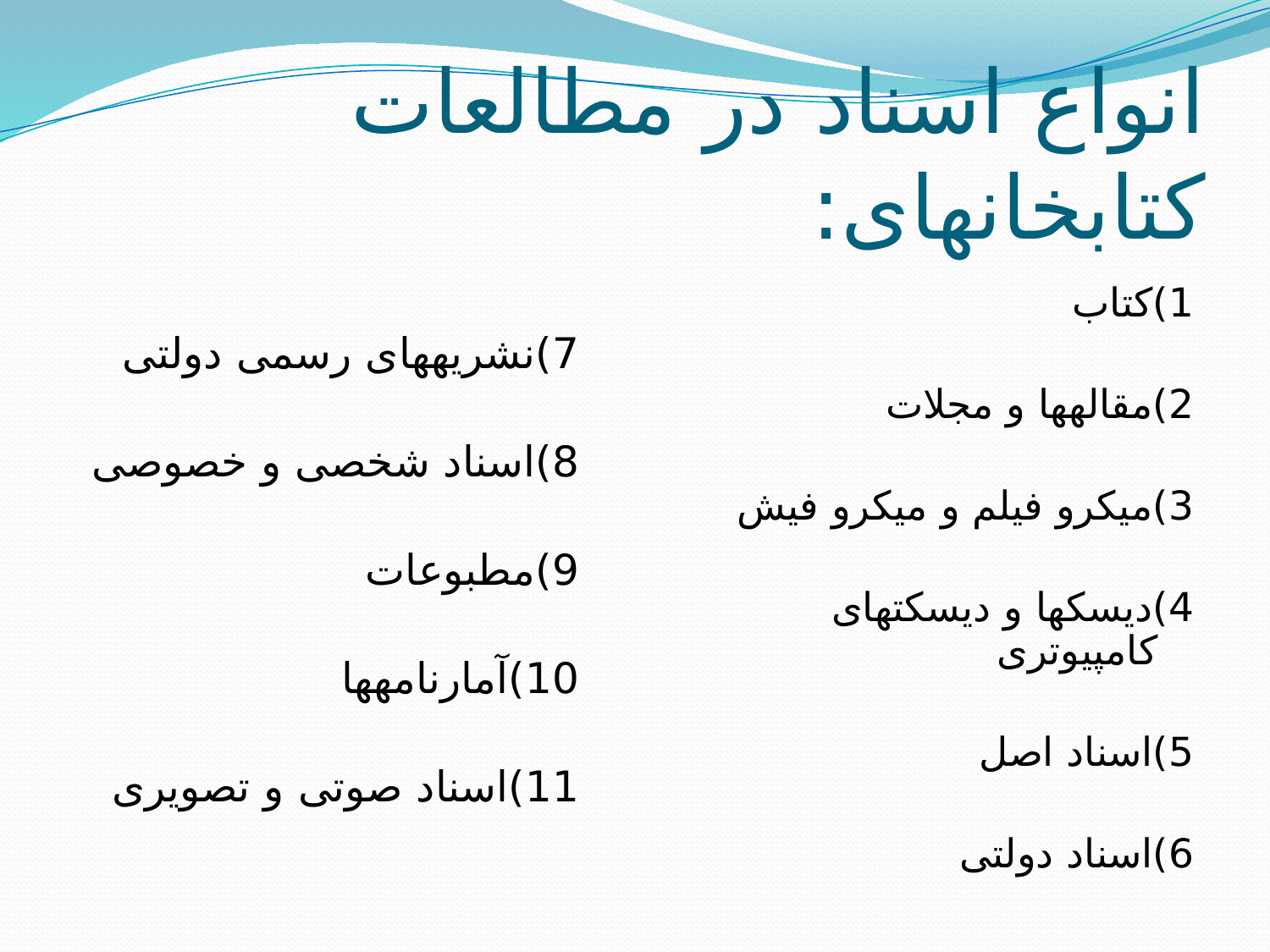

# انواع اسناد در مطالعات كتابخانه‫ای:
1)كتاب

2)مقاله‫ها و مجلات

3)میكرو فیلم و میكرو فیش

4)دیسكها و دیسكتهای كامپیوتری

5)اسناد اصل

6)اسناد دولتی
 7)نشریه‫های رسمی دولتی

 8)اسناد شخصی و خصوصی

 9)مطبوعات

 10)آمارنامه‫ها

 11)اسناد صوتی و تصویری